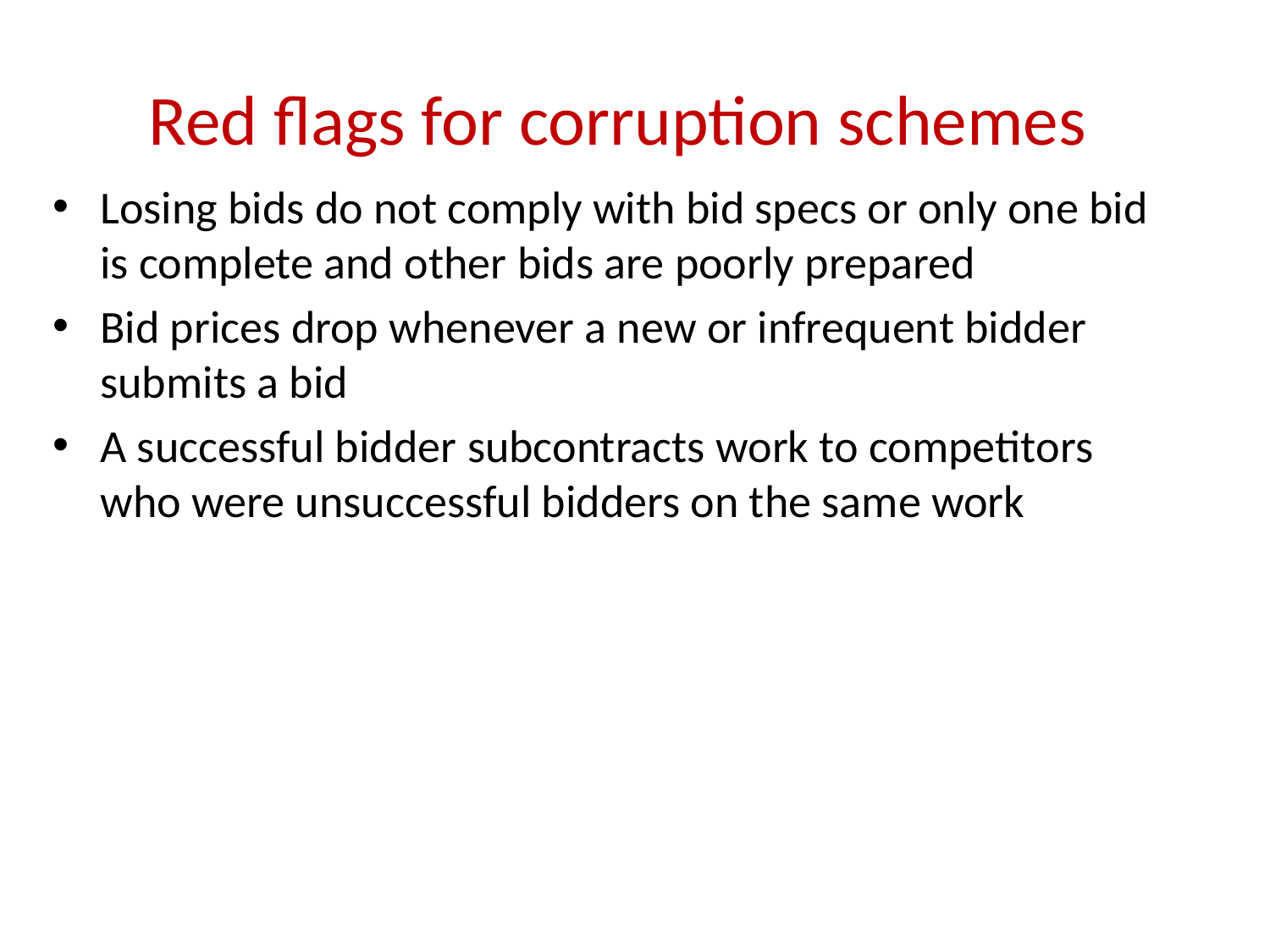

# Red flags for corruption schemes
Losing bids do not comply with bid specs or only one bid is complete and other bids are poorly prepared
Bid prices drop whenever a new or infrequent bidder submits a bid
A successful bidder subcontracts work to competitors who were unsuccessful bidders on the same work